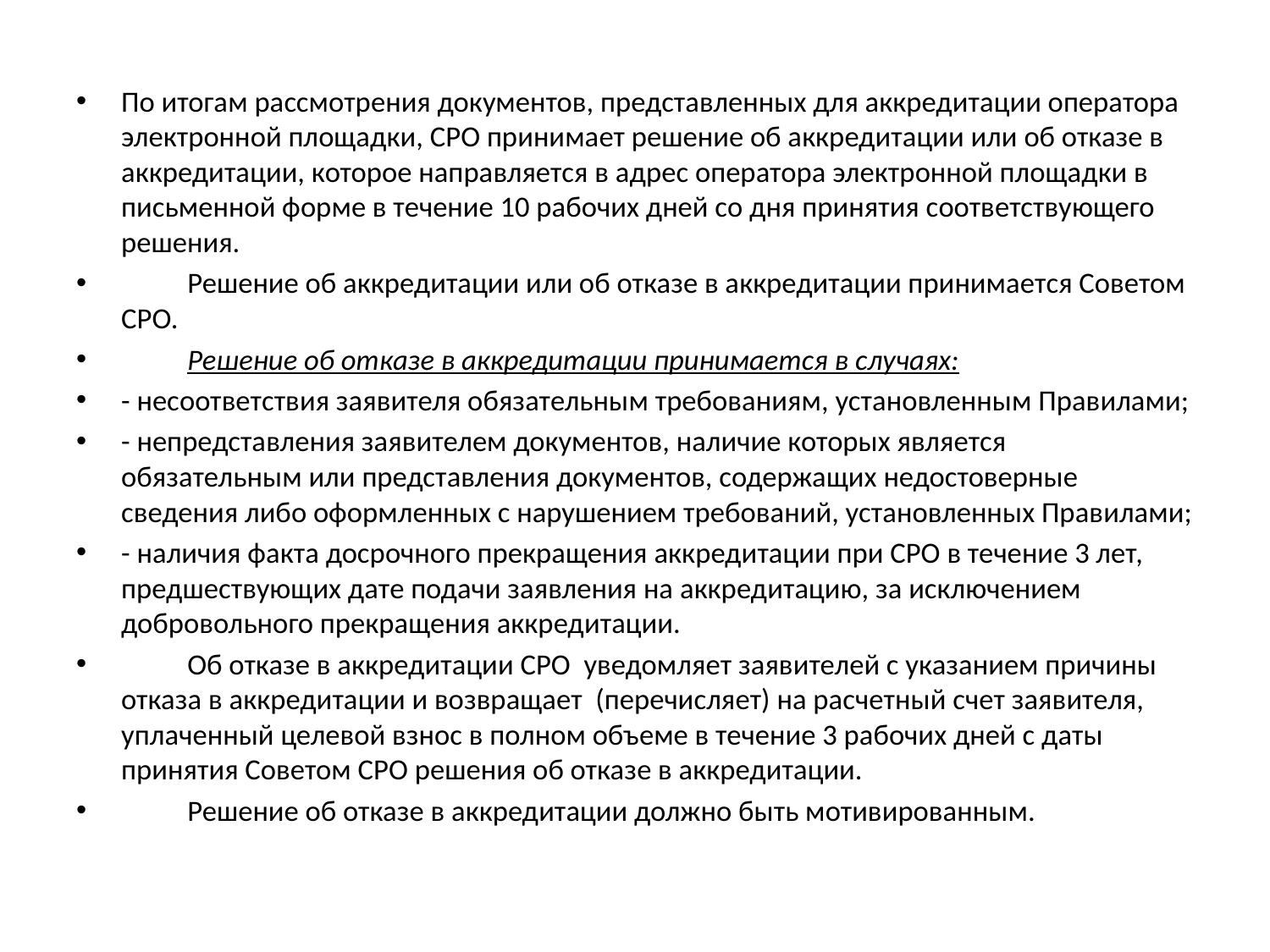

#
По итогам рассмотрения документов, представленных для аккредитации оператора электронной площадки, СРО принимает решение об аккредитации или об отказе в аккредитации, которое направляется в адрес оператора электронной площадки в письменной форме в течение 10 рабочих дней со дня принятия соответствующего решения.
	Решение об аккредитации или об отказе в аккредитации принимается Советом СРО.
	Решение об отказе в аккредитации принимается в случаях:
- несоответствия заявителя обязательным требованиям, установленным Правилами;
- непредставления заявителем документов, наличие которых является обязательным или представления документов, содержащих недостоверные сведения либо оформленных с нарушением требований, установленных Правилами;
- наличия факта досрочного прекращения аккредитации при СРО в течение 3 лет, предшествующих дате подачи заявления на аккредитацию, за исключением добровольного прекращения аккредитации.
	Об отказе в аккредитации СРО  уведомляет заявителей с указанием причины отказа в аккредитации и возвращает  (перечисляет) на расчетный счет заявителя, уплаченный целевой взнос в полном объеме в течение 3 рабочих дней с даты принятия Советом СРО решения об отказе в аккредитации.
	Решение об отказе в аккредитации должно быть мотивированным.